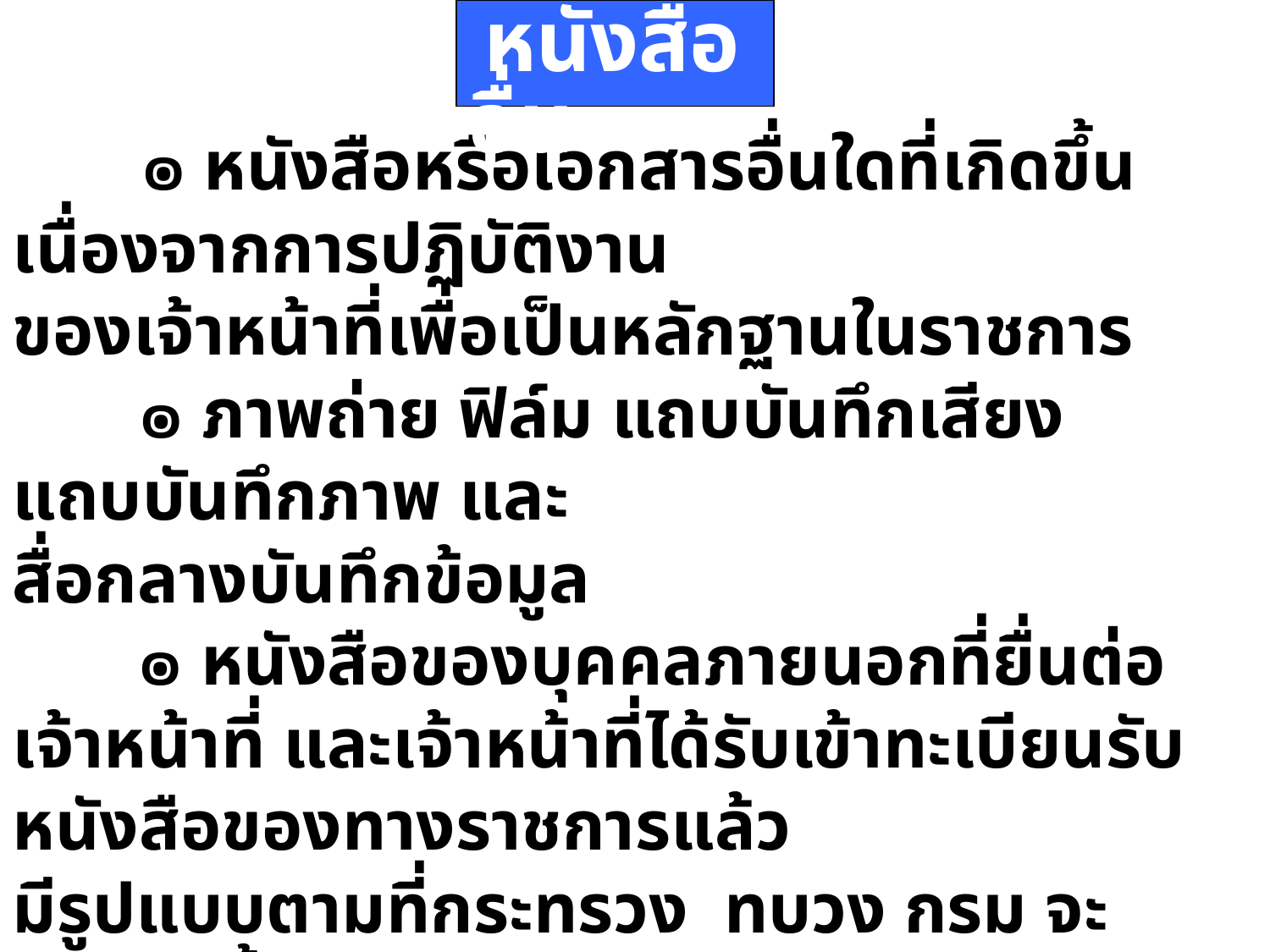

หนังสืออื่น
          ๏ หนังสือหรือเอกสารอื่นใดที่เกิดขึ้นเนื่องจากการปฏิบัติงาน
ของเจ้าหน้าที่เพื่อเป็นหลักฐานในราชการ
	๏ ภาพถ่าย ฟิล์ม แถบบันทึกเสียง แถบบันทึกภาพ และ
สื่อกลางบันทึกข้อมูล
       ๏ หนังสือของบุคคลภายนอกที่ยื่นต่อเจ้าหน้าที่ และเจ้าหน้าที่ได้รับเข้าทะเบียนรับหนังสือของทางราชการแล้ว
มีรูปแบบตามที่กระทรวง  ทบวง กรม จะกำหนดขึ้นใช้ตามความเหมาะสม  เว้นแต่มีแบบตามกฎหมายเฉพาะเรื่องให้ทำตามแบบ เช่น โฉนด แผนที่ แบบ แผนผัง สัญญา หลักฐานการสืบสวนและสอบสวน และคำร้อง เป็นต้น